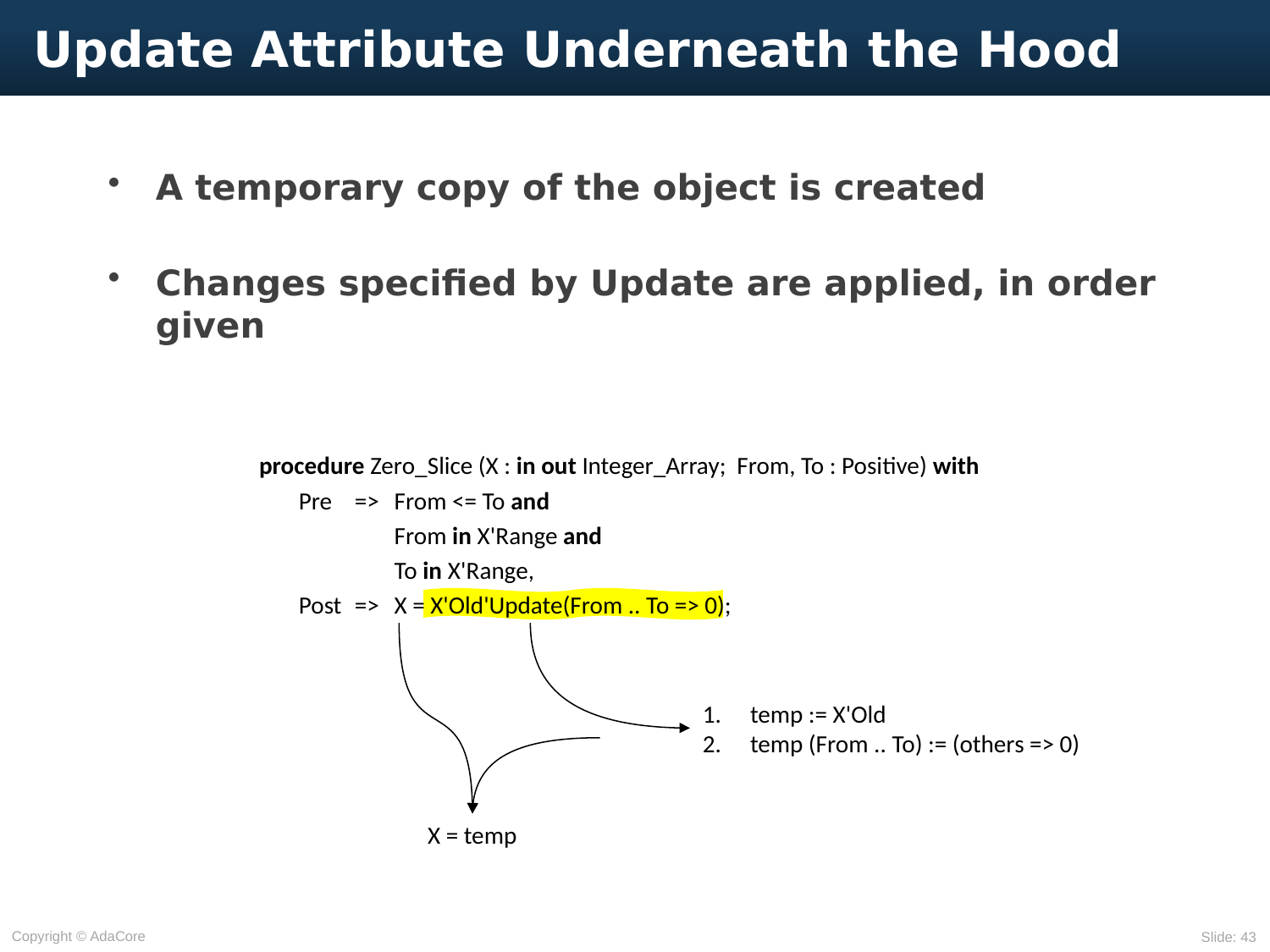

# Update Attribute Underneath the Hood
A temporary copy of the object is created
Changes specified by Update are applied, in order given
procedure Zero_Slice (X : in out Integer_Array;  From, To : Positive) with
	Pre	=>	From <= To and
             		From in X'Range and
			To in X'Range,
	Post	=>	X = X'Old'Update(From .. To => 0);

temp := X'Old
temp (From .. To) := (others => 0)

X = temp